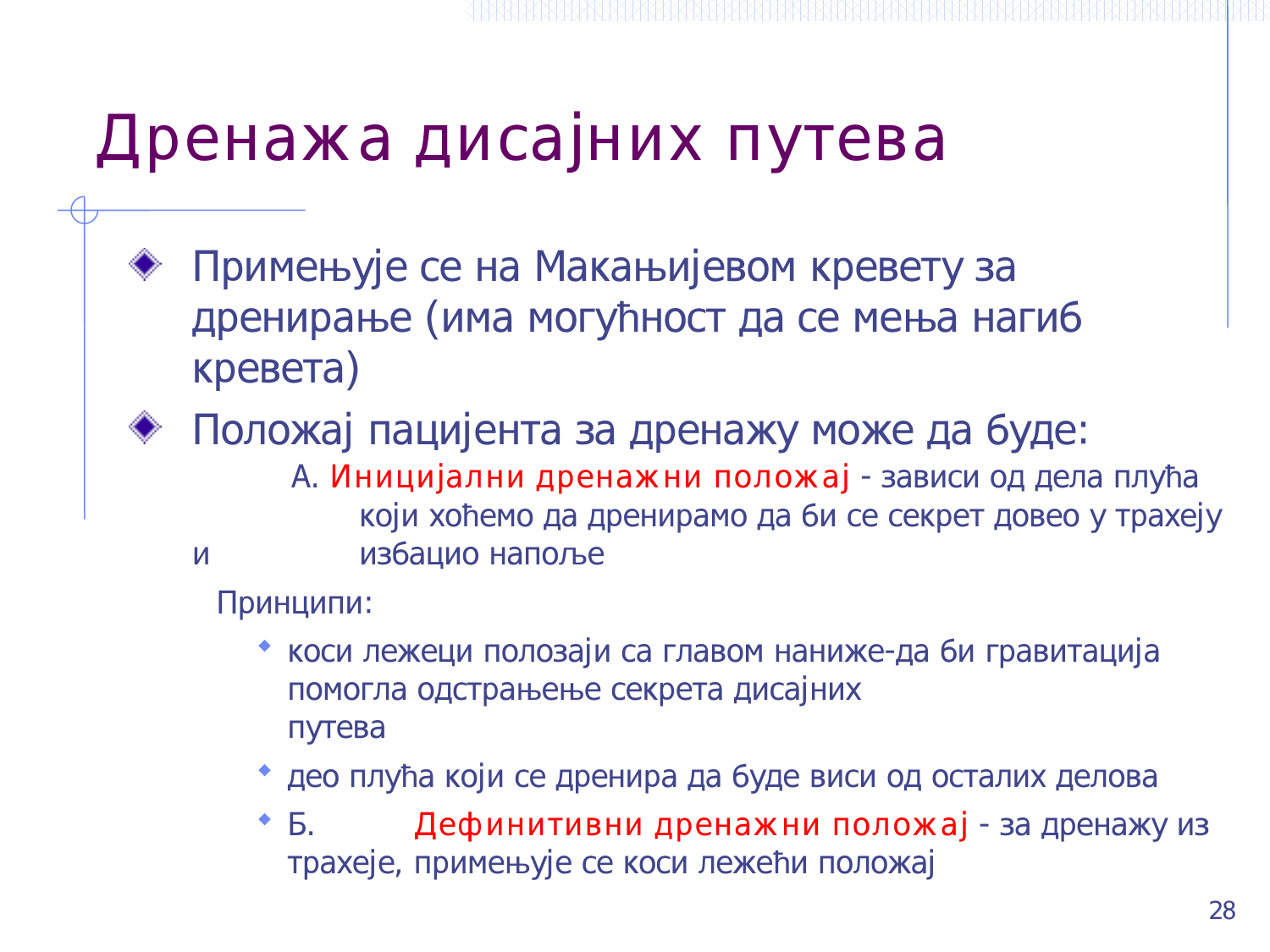

# Дренажа дисајних путева
Примењује се на Макањијевом кревету за дренирање (има могућност да се мења нагиб кревета)
Положај пацијента за дренажу може да буде:
         А. Иницијални дренажни положај - зависи од дела плућа 	    који хоћемо да дренирамо да би се секрет довео у трахеју и 	    избацио напоље
Принципи:
коси лежеци полозаји са главом наниже-да би гравитација помогла одстрањење секрета дисајних
путева
део плућа који се дренира да буде виси од осталих делова
Б.	Дефинитивни дренажни положај - за дренажу из трахеје, примењује се коси лежећи положај

28